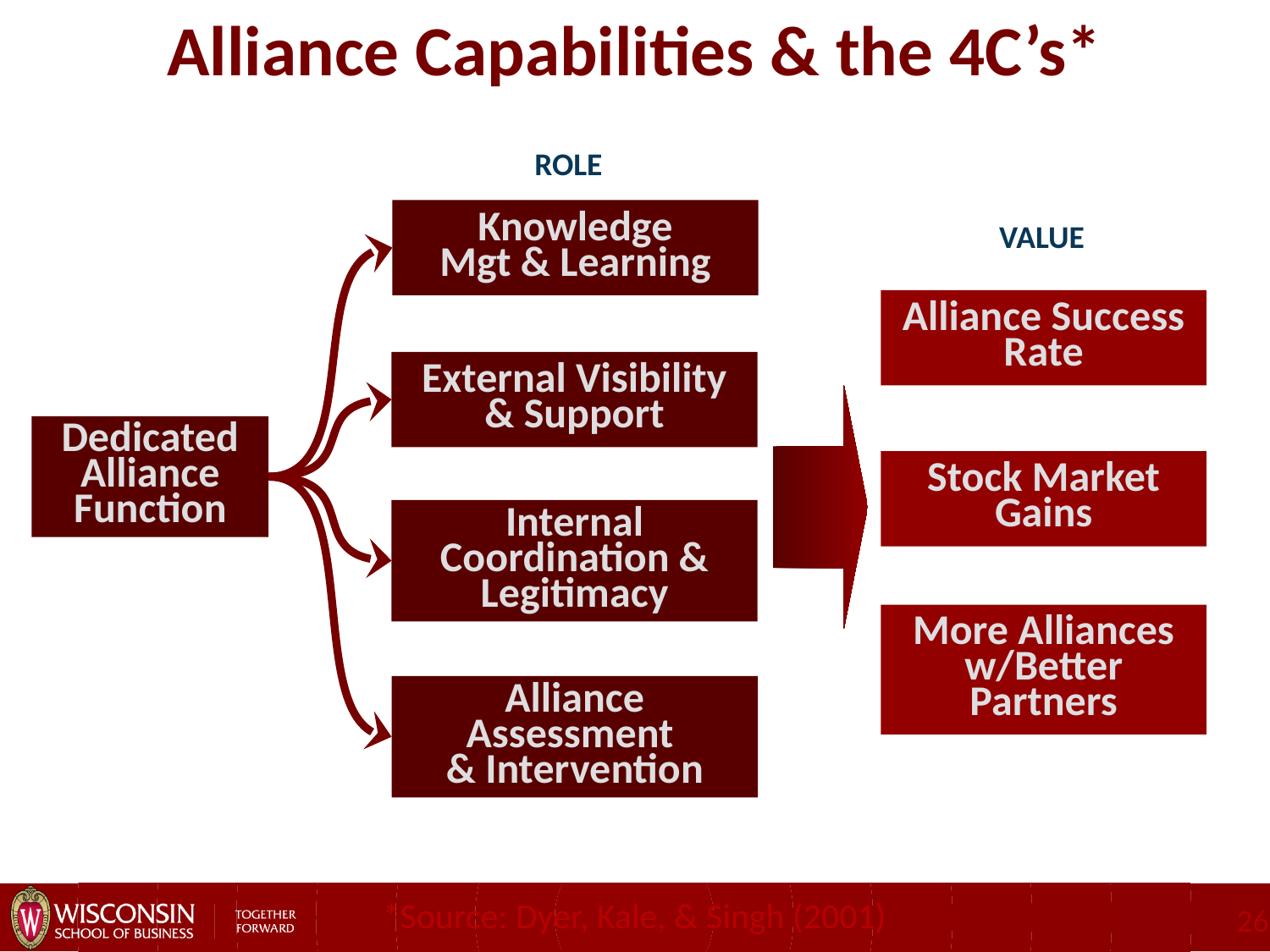

# Alliance Capabilities & the 4C’s*
ROLE
Knowledge
Mgt & Learning
VALUE
Alliance Success Rate
External Visibility
& Support

Dedicated Alliance
Function
Stock Market Gains
Internal Coordination & Legitimacy
More Alliances w/Better Partners
Alliance Assessment
& Intervention
*Source: Dyer, Kale, & Singh (2001)